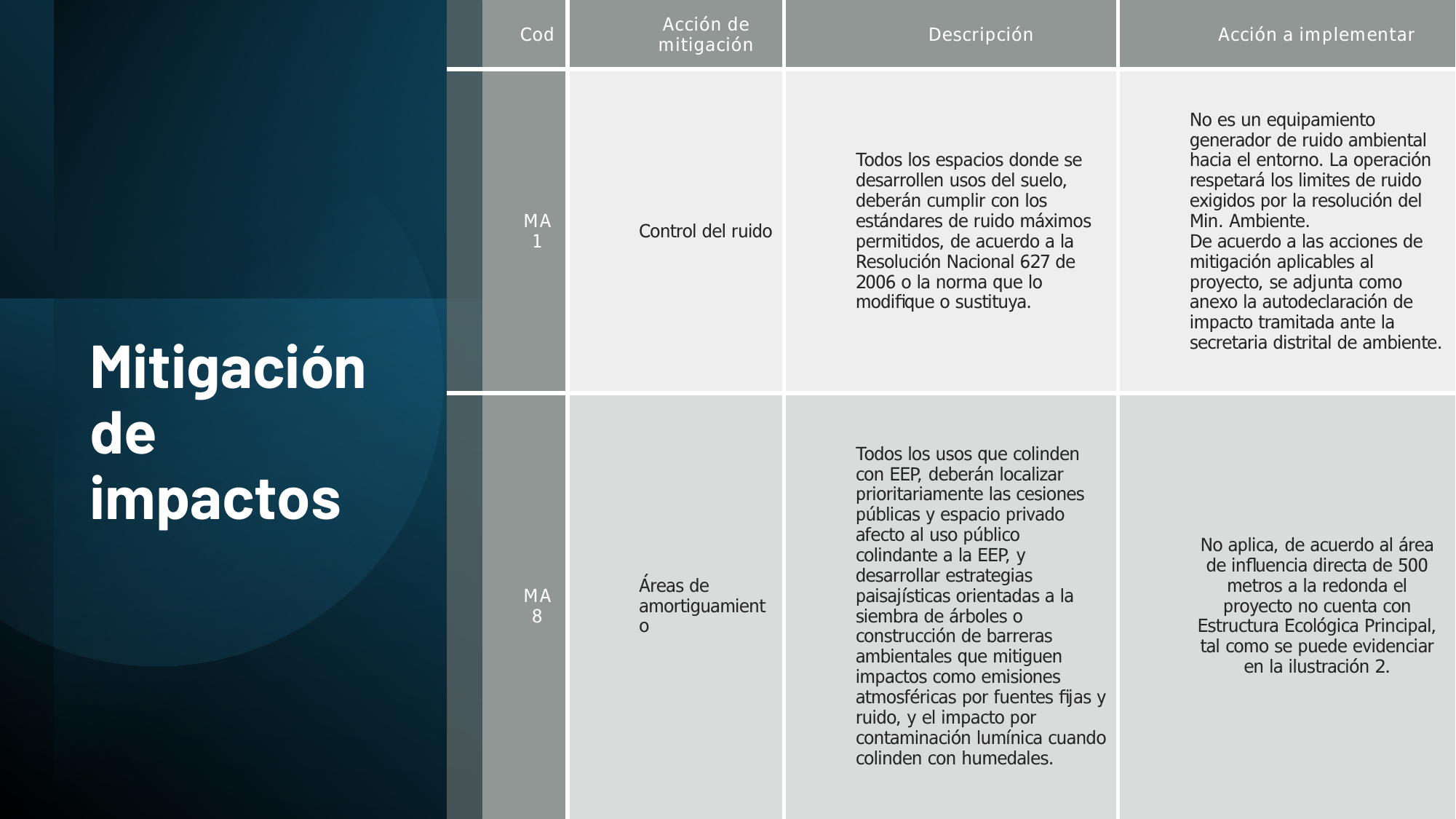

| Cod | Acción de mitigación | Descripción | Acción a implementar |
| --- | --- | --- | --- |
| MA1 | Control del ruido | Todos los espacios donde se desarrollen usos del suelo, deberán cumplir con los estándares de ruido máximos permitidos, de acuerdo a la Resolución Nacional 627 de 2006 o la norma que lo modifique o sustituya. | No es un equipamiento generador de ruido ambiental hacia el entorno. La operación respetará los limites de ruido exigidos por la resolución del Min. Ambiente. De acuerdo a las acciones de mitigación aplicables al proyecto, se adjunta como anexo la autodeclaración de impacto tramitada ante la secretaria distrital de ambiente. |
| MA8 | Áreas de amortiguamiento | Todos los usos que colinden con EEP, deberán localizar prioritariamente las cesiones públicas y espacio privado afecto al uso público colindante a la EEP, y desarrollar estrategias paisajísticas orientadas a la siembra de árboles o construcción de barreras ambientales que mitiguen impactos como emisiones atmosféricas por fuentes fijas y ruido, y el impacto por contaminación lumínica cuando colinden con humedales. | No aplica, de acuerdo al área de influencia directa de 500 metros a la redonda el proyecto no cuenta con Estructura Ecológica Principal, tal como se puede evidenciar en la ilustración 2. |

# Mitigación de impactos